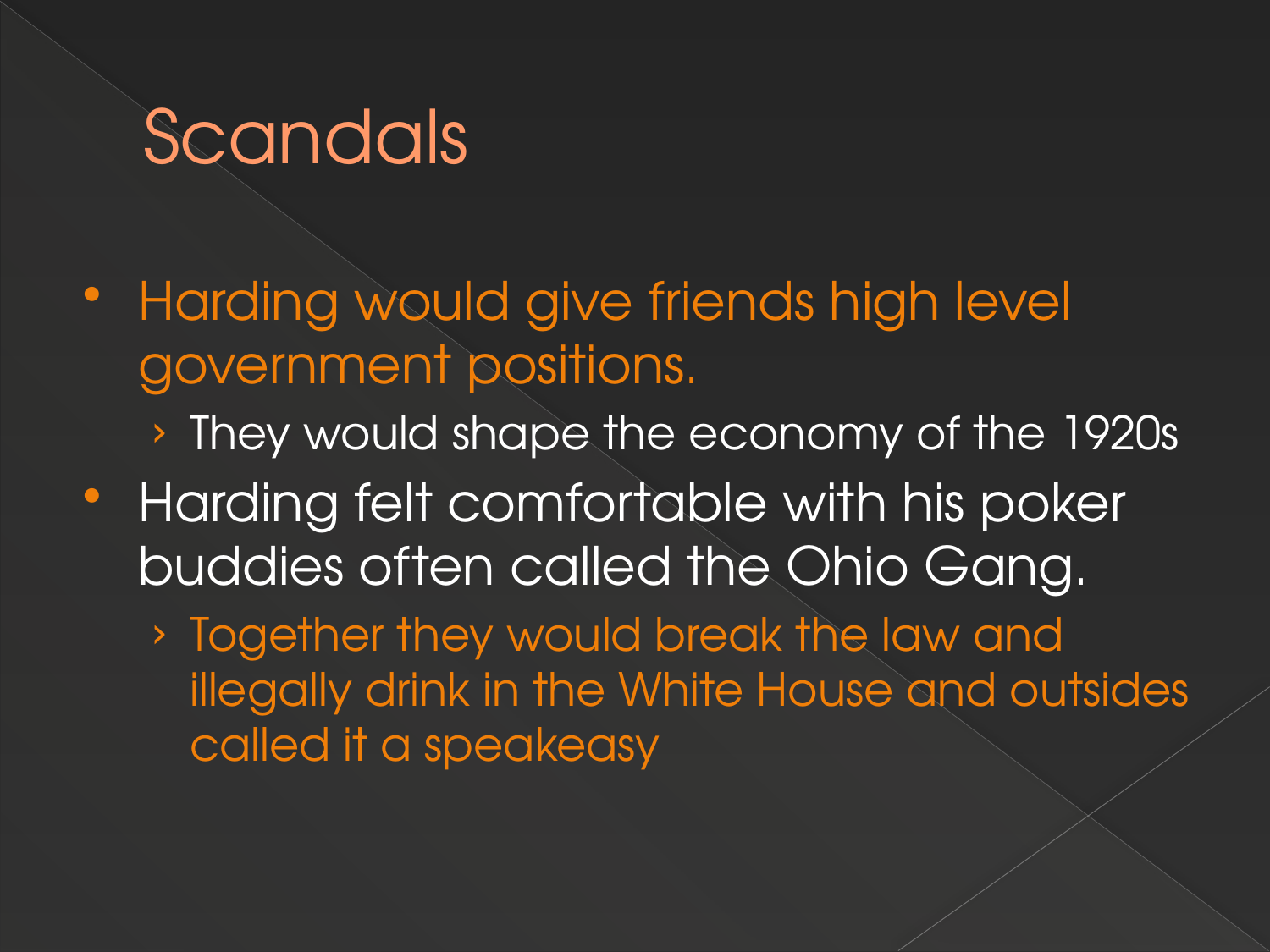

# Scandals
Harding would give friends high level government positions.
They would shape the economy of the 1920s
Harding felt comfortable with his poker buddies often called the Ohio Gang.
Together they would break the law and illegally drink in the White House and outsides called it a speakeasy